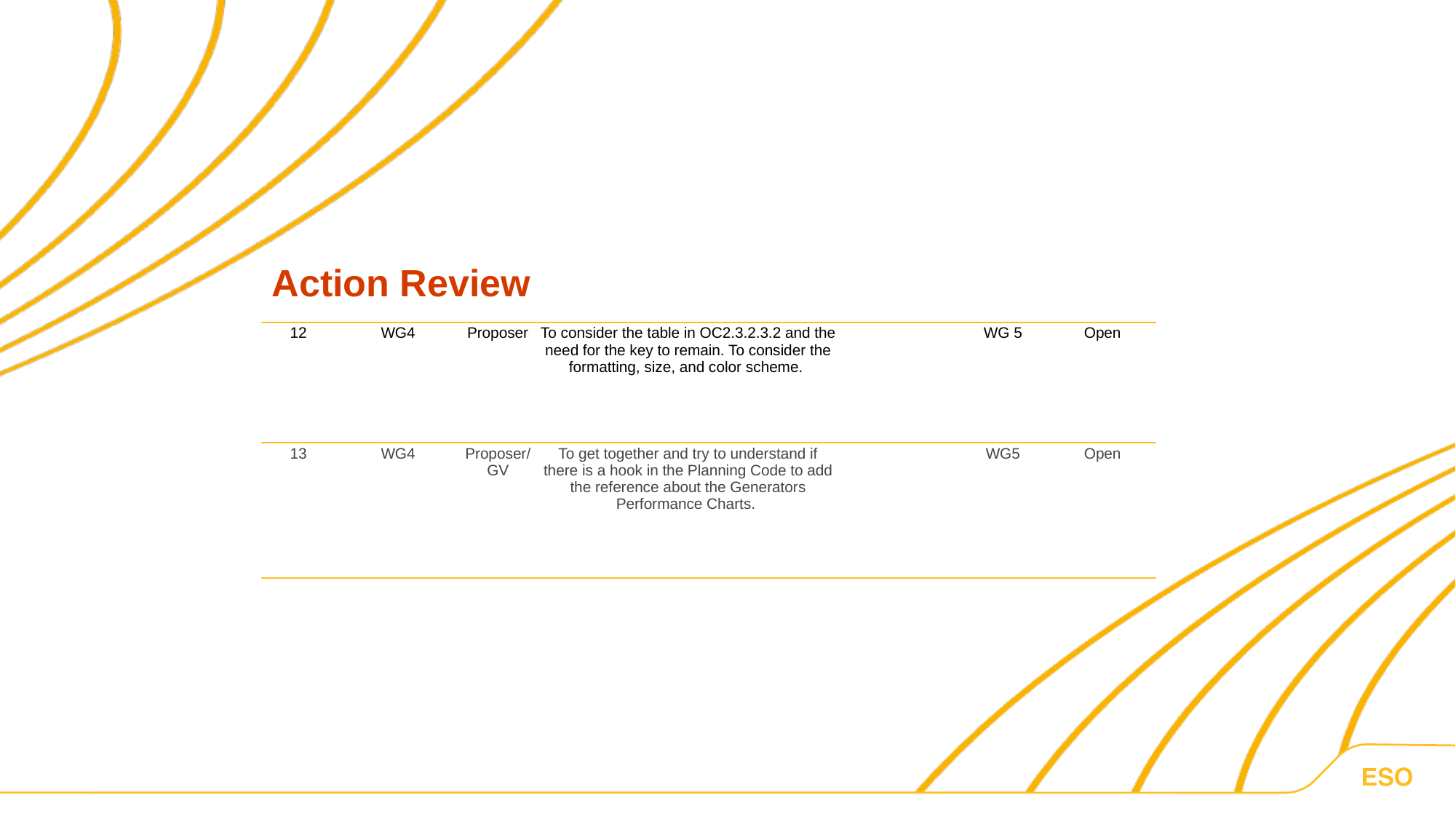

Action Review
| 12 | WG4 | Proposer | To consider the table in OC2.3.2.3.2 and the need for the key to remain. To consider the formatting, size, and color scheme. |  | WG 5 | Open |
| --- | --- | --- | --- | --- | --- | --- |
| 13 | WG4 | Proposer/ GV | To get together and try to understand if there is a hook in the Planning Code to add the reference about the Generators Performance Charts. |  | WG5 | Open |